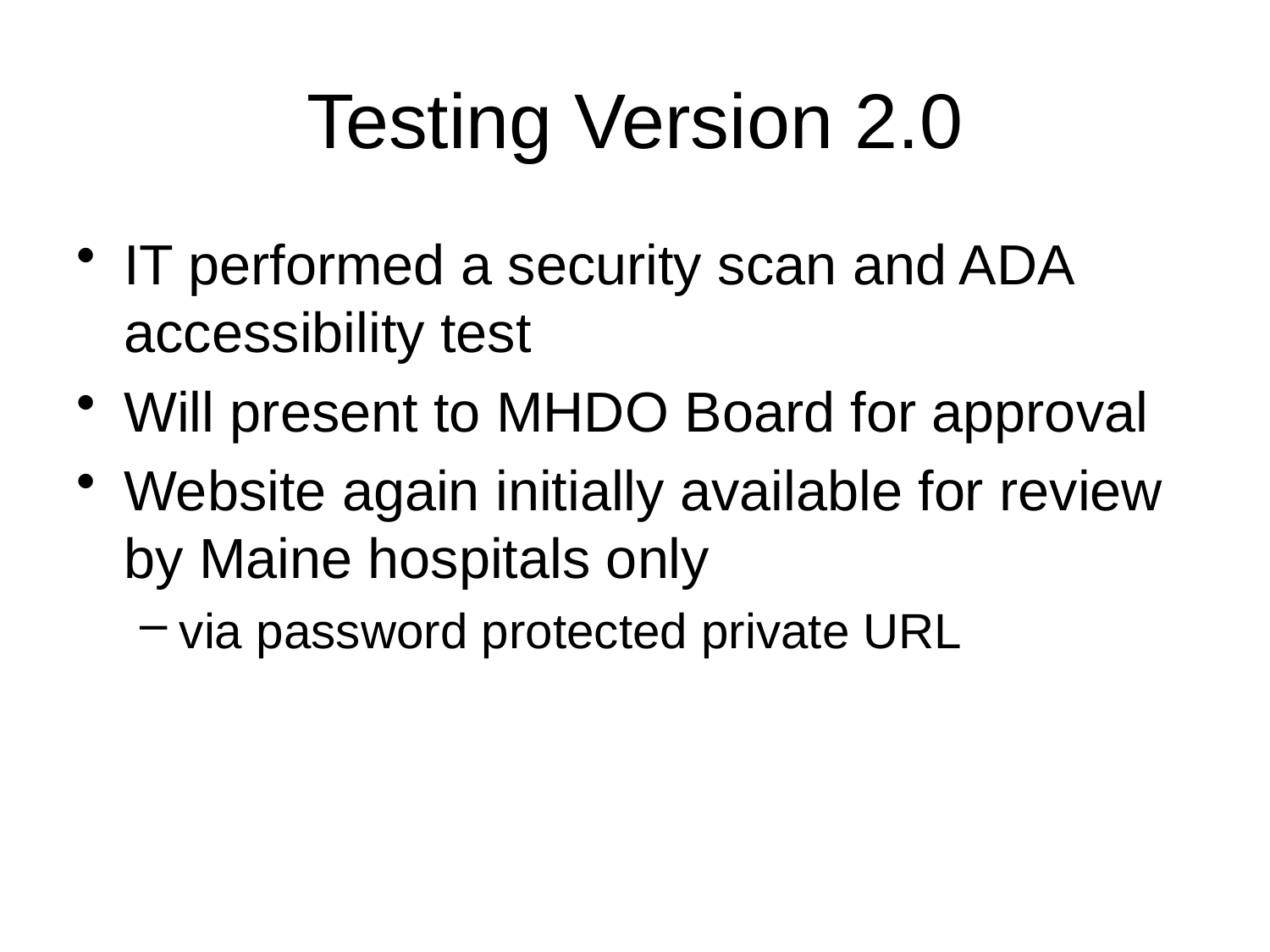

# Testing Version 2.0
IT performed a security scan and ADA accessibility test
Will present to MHDO Board for approval
Website again initially available for review by Maine hospitals only
via password protected private URL